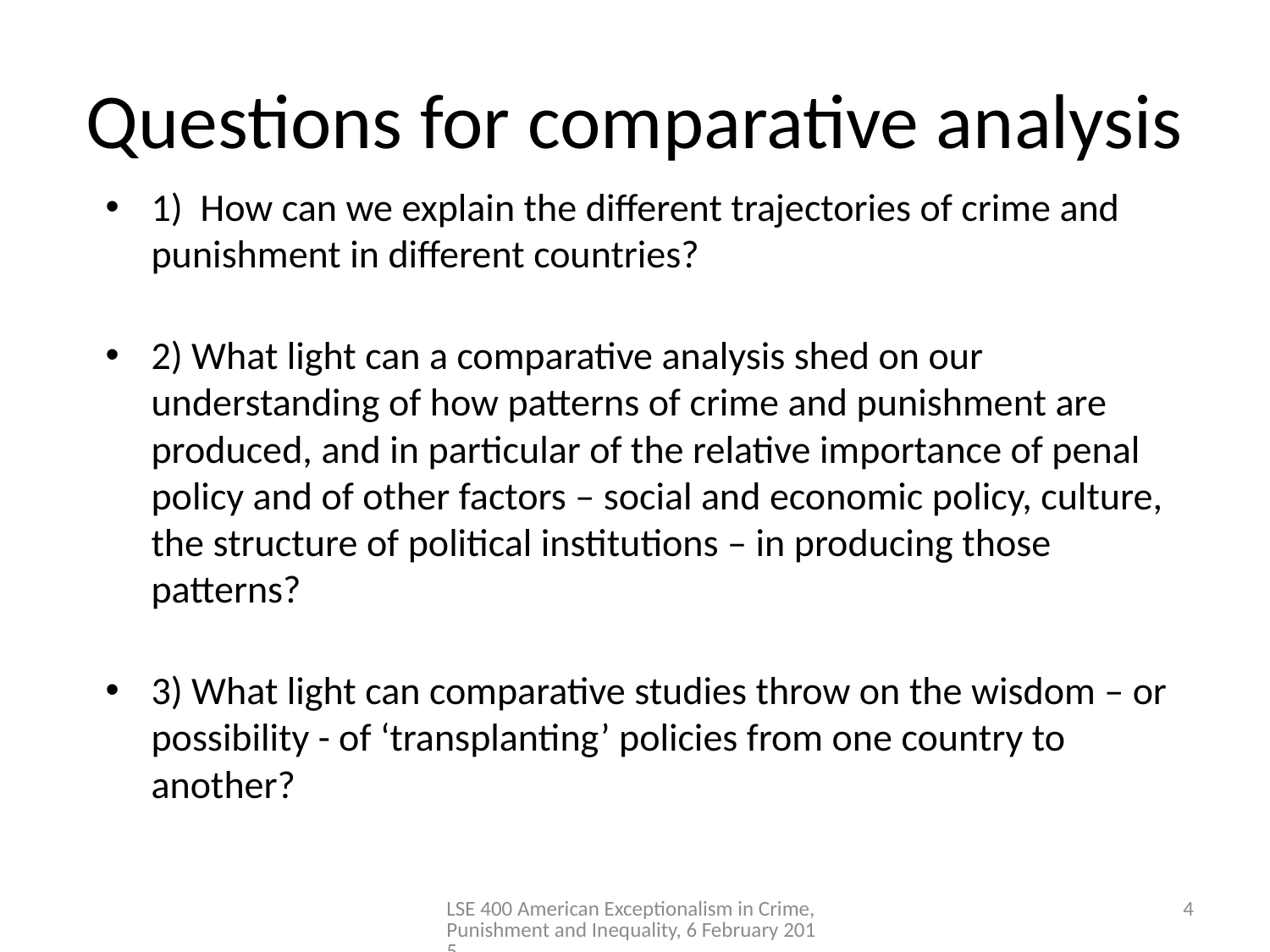

# Questions for comparative analysis
1)  How can we explain the different trajectories of crime and punishment in different countries?
2) What light can a comparative analysis shed on our understanding of how patterns of crime and punishment are produced, and in particular of the relative importance of penal policy and of other factors – social and economic policy, culture, the structure of political institutions – in producing those patterns?
3) What light can comparative studies throw on the wisdom – or possibility - of ‘transplanting’ policies from one country to another?

LSE 400 American Exceptionalism in Crime, Punishment and Inequality, 6 February 2015
4